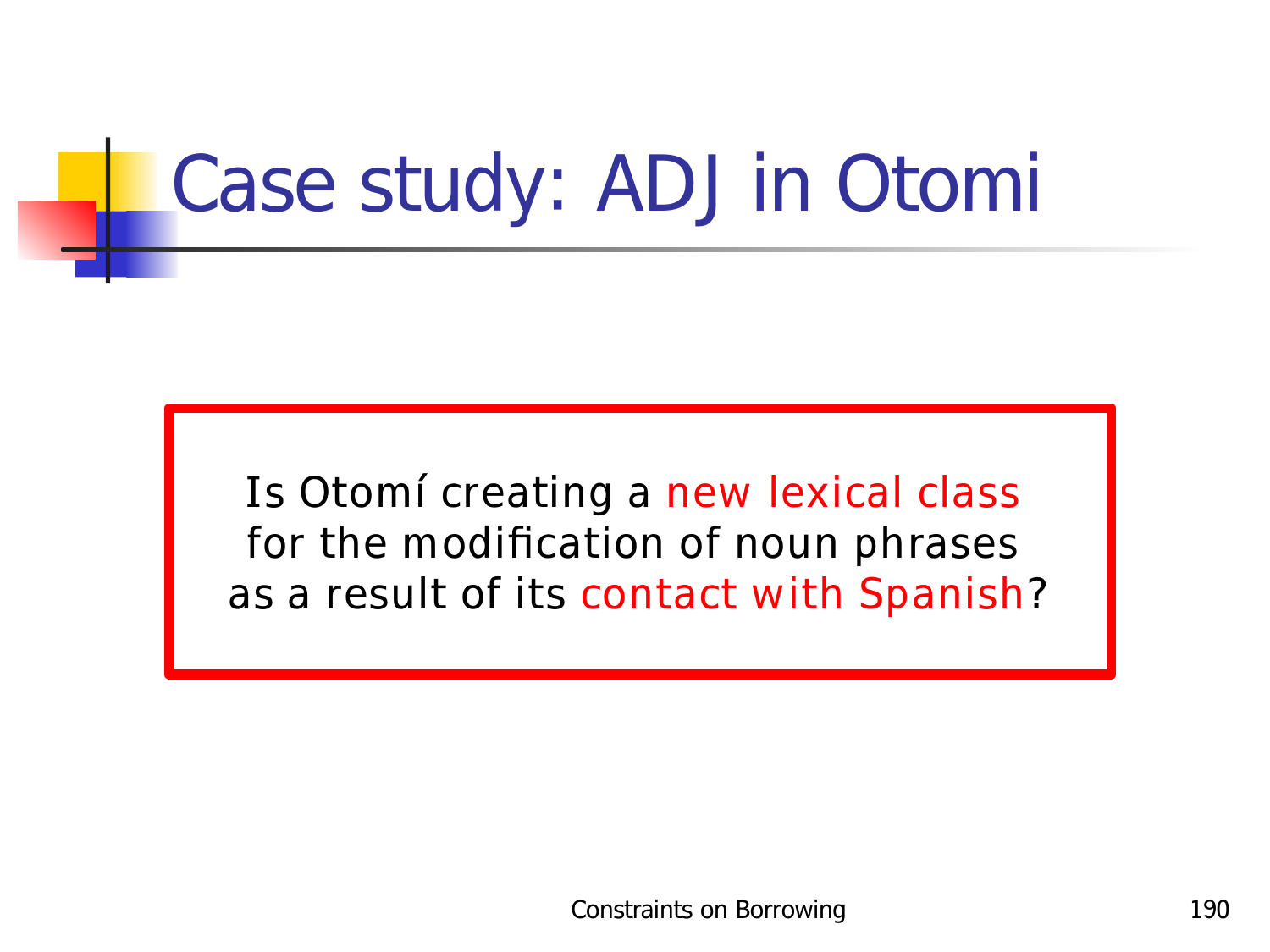

# Case study: ADJ in Otomi

Is Otomí creating a new lexical class
for the modification of noun phrases
as a result of its contact with Spanish?

Constraints on Borrowing
190